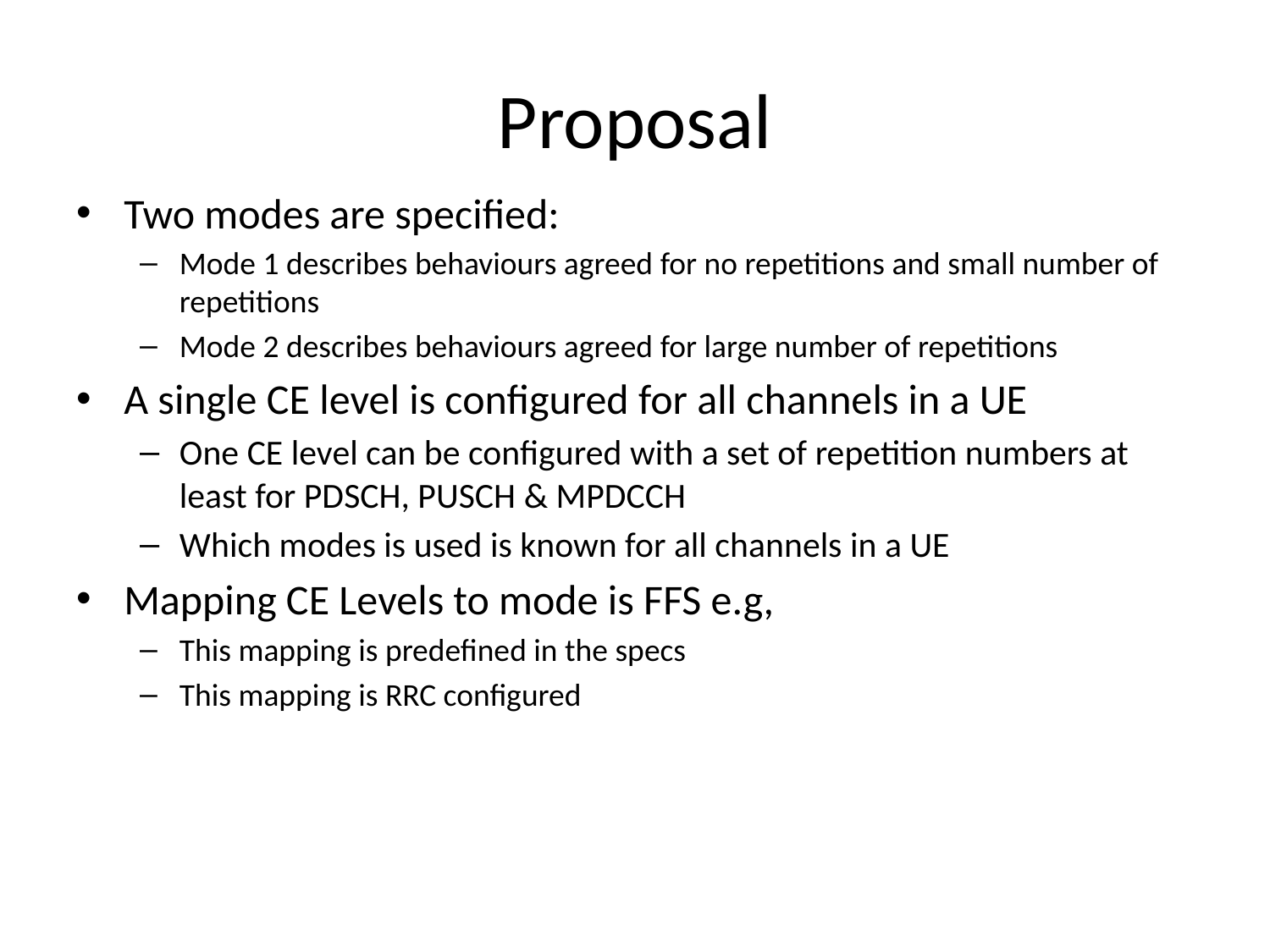

# Proposal
Two modes are specified:
Mode 1 describes behaviours agreed for no repetitions and small number of repetitions
Mode 2 describes behaviours agreed for large number of repetitions
A single CE level is configured for all channels in a UE
One CE level can be configured with a set of repetition numbers at least for PDSCH, PUSCH & MPDCCH
Which modes is used is known for all channels in a UE
Mapping CE Levels to mode is FFS e.g,
This mapping is predefined in the specs
This mapping is RRC configured